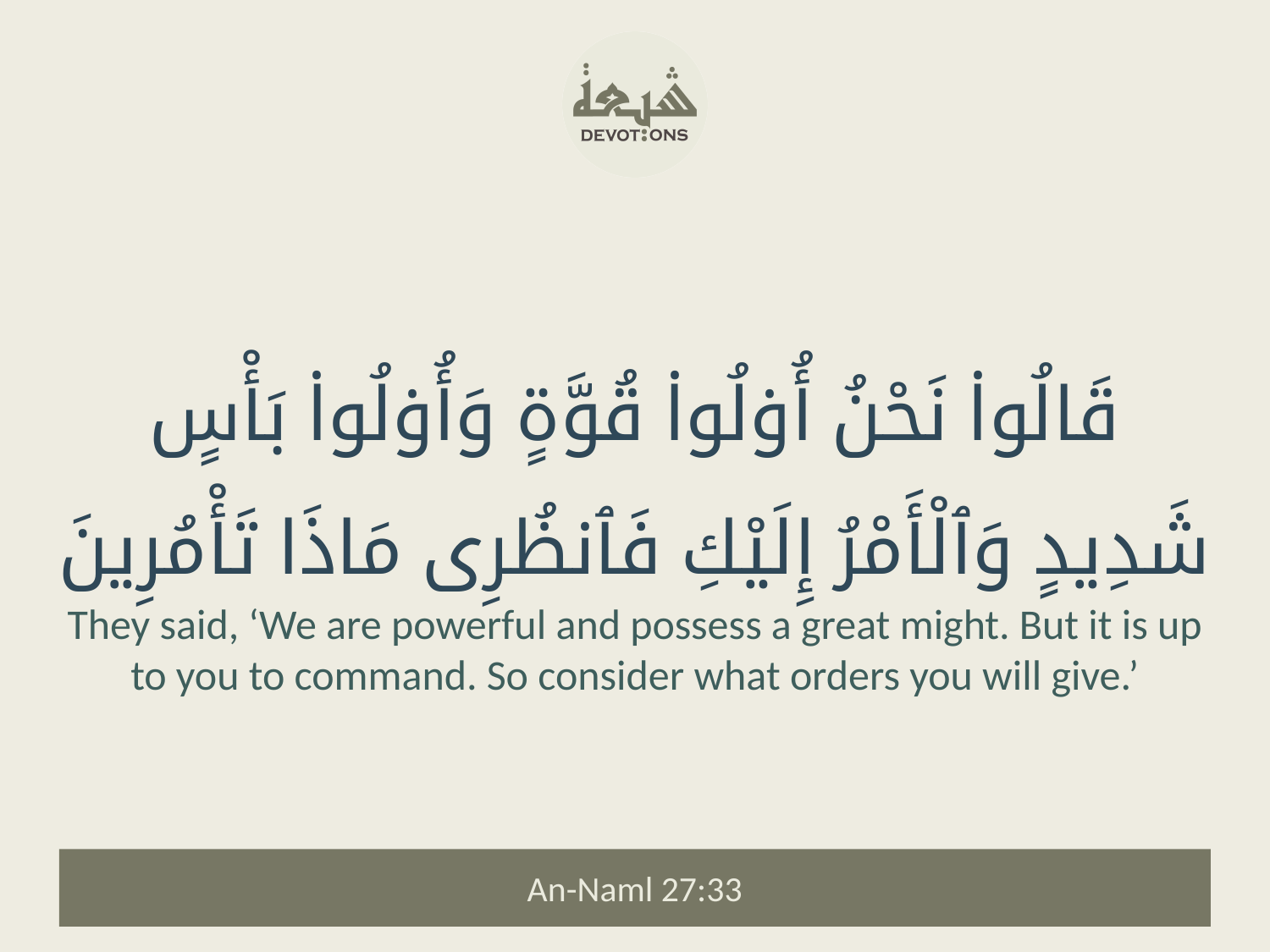

قَالُوا۟ نَحْنُ أُو۟لُوا۟ قُوَّةٍ وَأُو۟لُوا۟ بَأْسٍ شَدِيدٍ وَٱلْأَمْرُ إِلَيْكِ فَٱنظُرِى مَاذَا تَأْمُرِينَ
They said, ‘We are powerful and possess a great might. But it is up to you to command. So consider what orders you will give.’
An-Naml 27:33